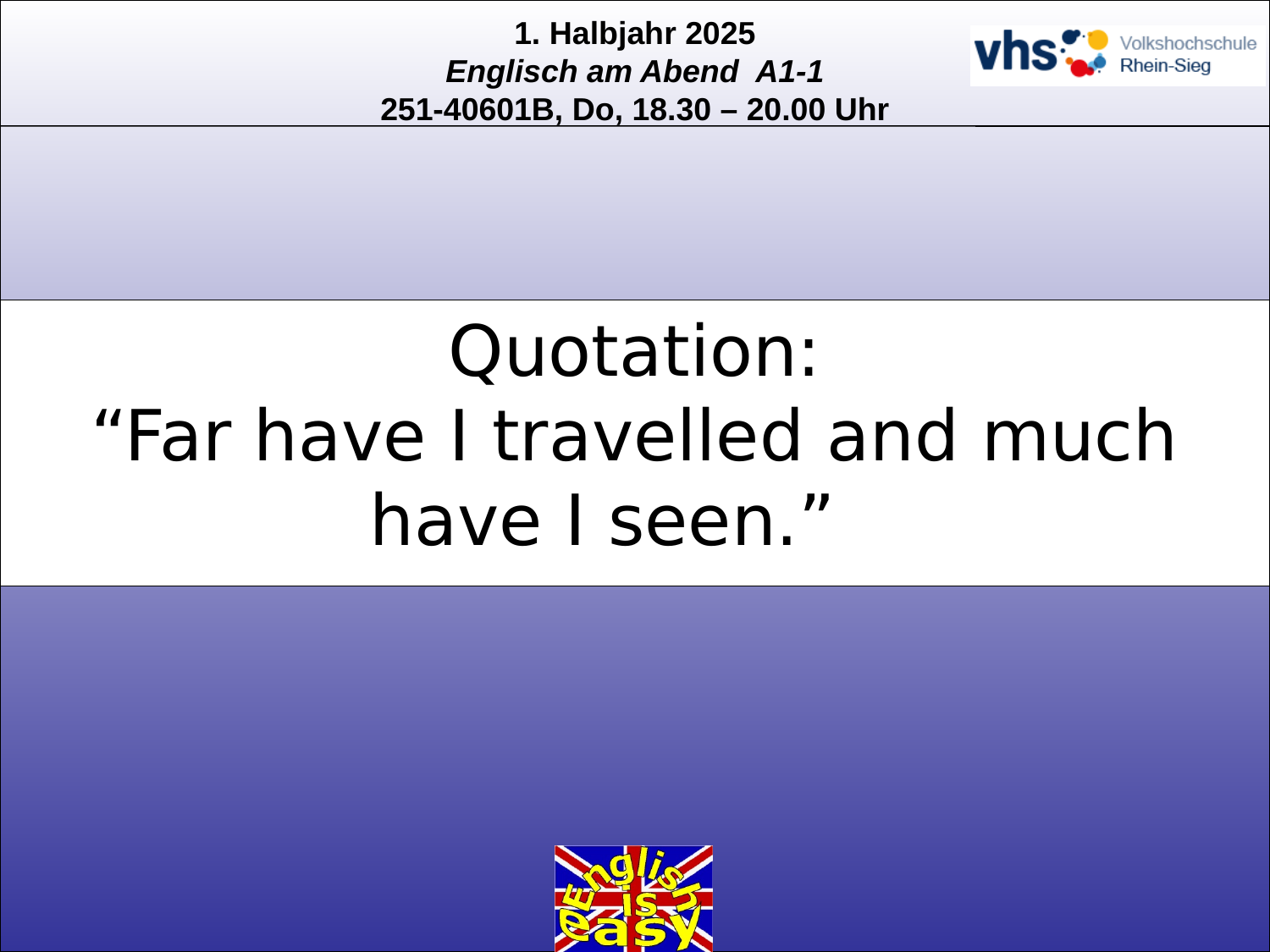

Quotation:
“Far have I travelled and much have I seen.”